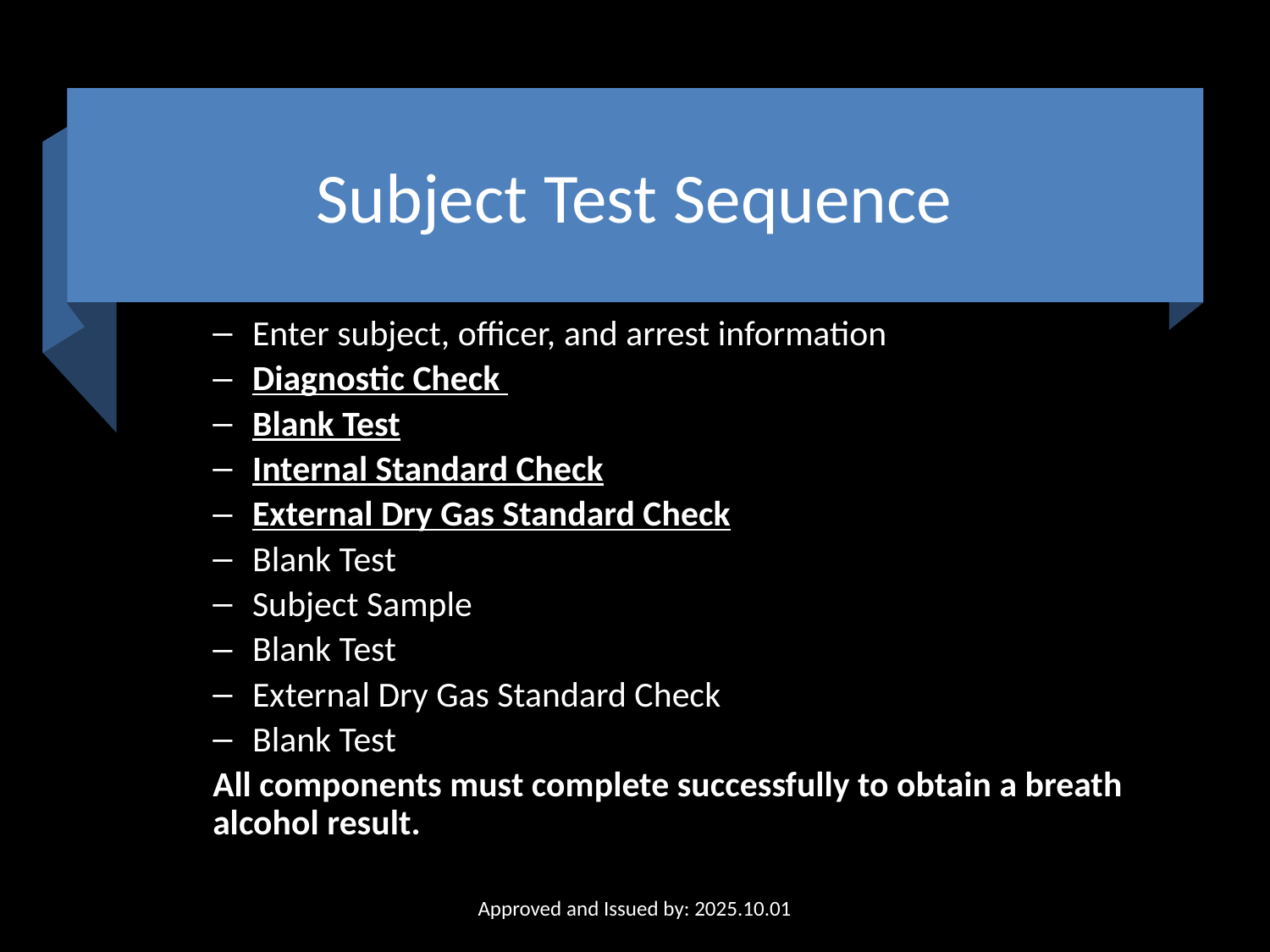

# Subject Test Sequence

Enter subject, officer, and arrest information
Diagnostic Check
Blank Test
Internal Standard Check
External Dry Gas Standard Check
Blank Test
Subject Sample
Blank Test
External Dry Gas Standard Check
Blank Test
All components must complete successfully to obtain a breath alcohol result.

Approved and Issued by: 2025.10.01